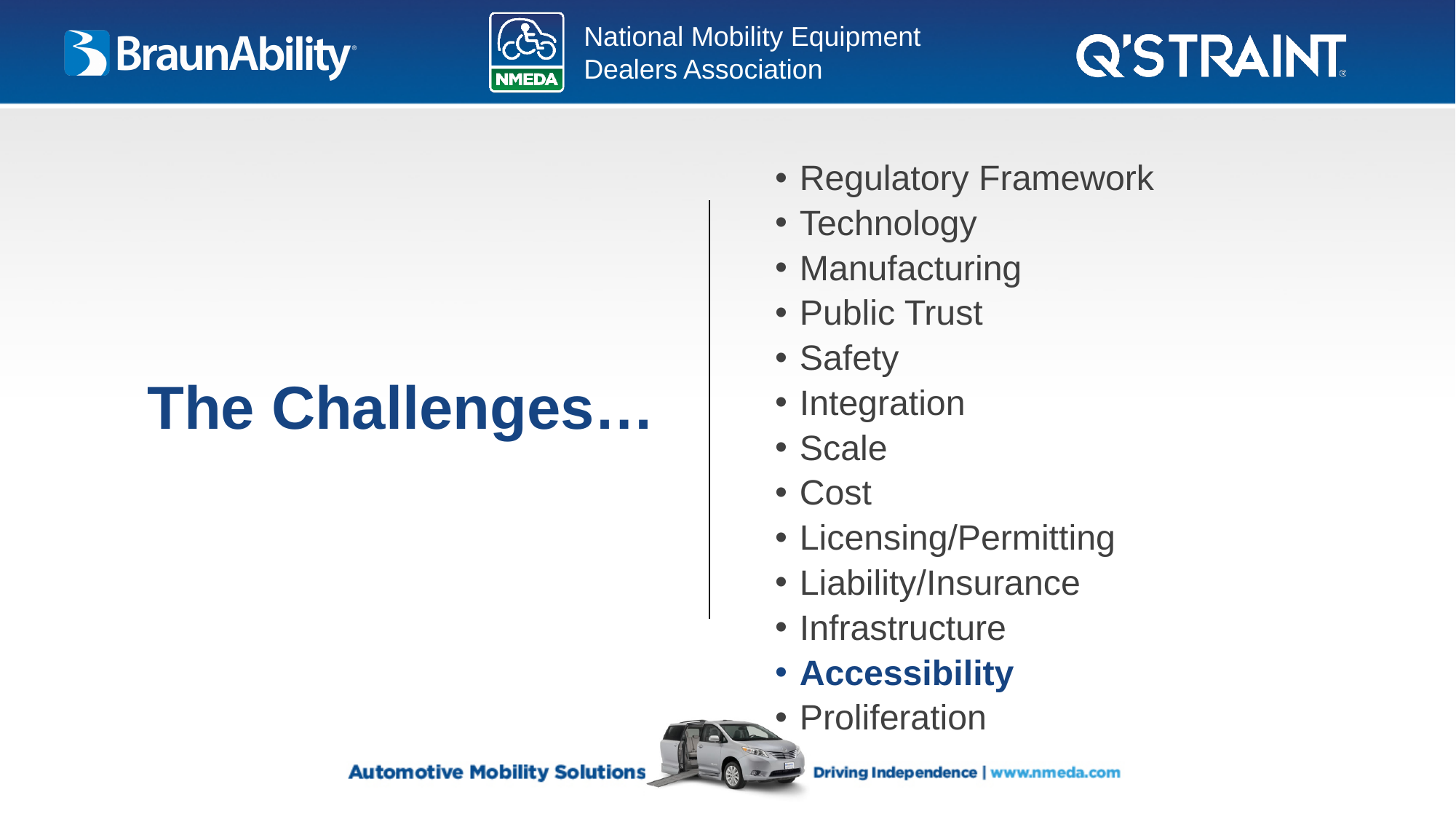

The Challenges…
Regulatory Framework
Technology
Manufacturing
Public Trust
Safety
Integration
Scale
Cost
Licensing/Permitting
Liability/Insurance
Infrastructure
Accessibility
Proliferation